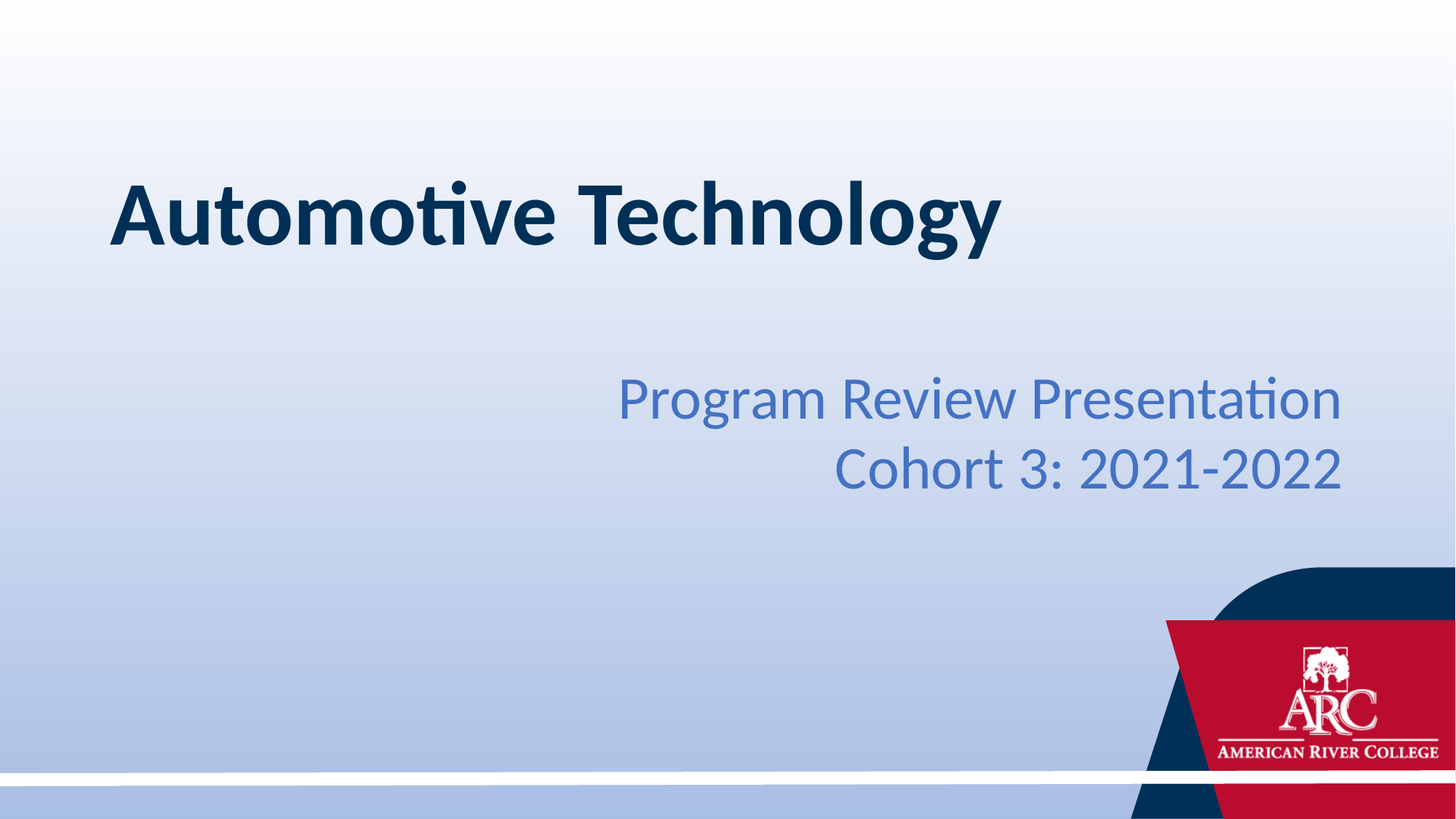

# Automotive Technology
Program Review Presentation
Cohort 3: 2021-2022